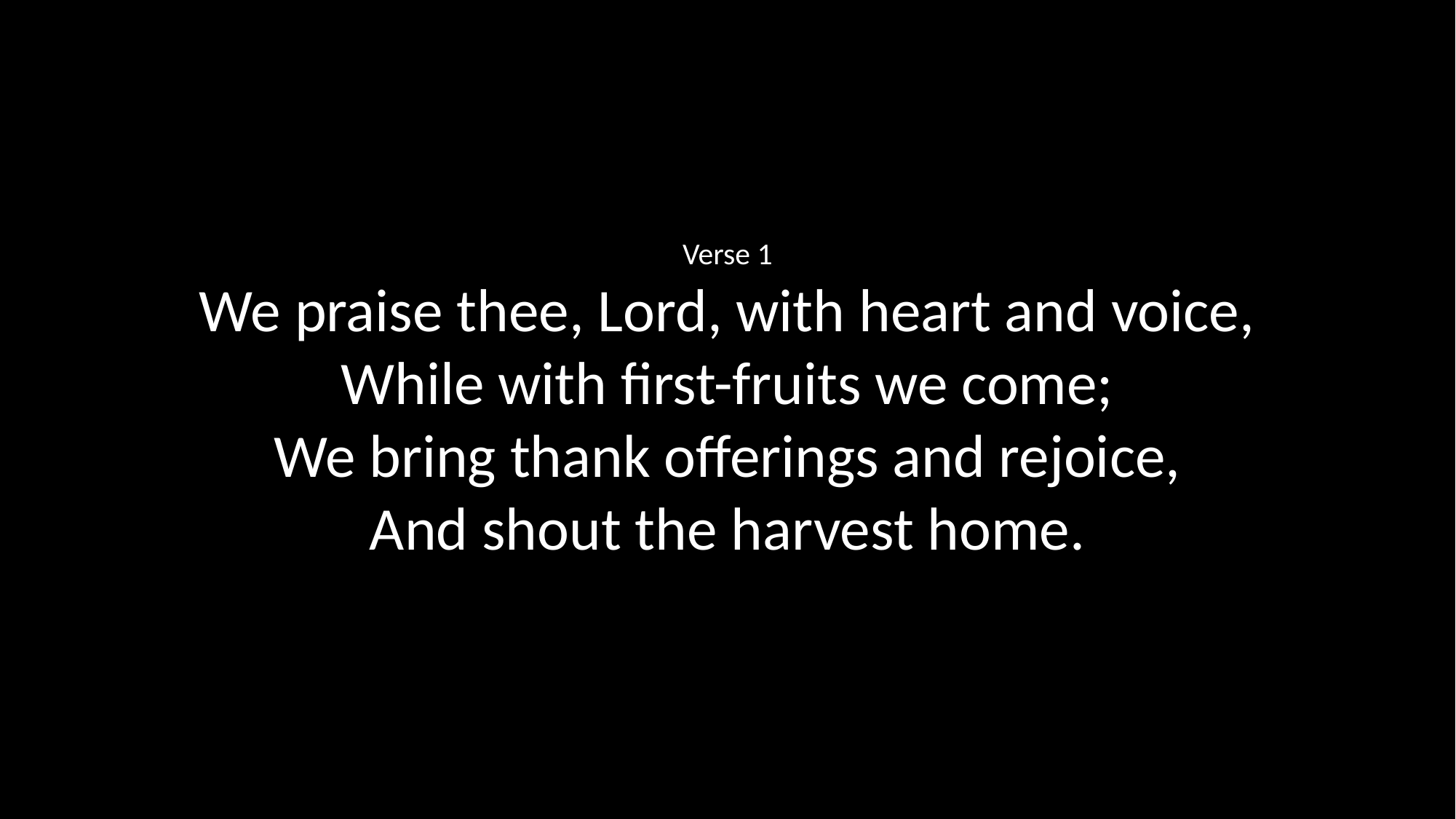

Verse 1
We praise thee, Lord, with heart and voice,
While with first-fruits we come;
We bring thank offerings and rejoice,
And shout the harvest home.